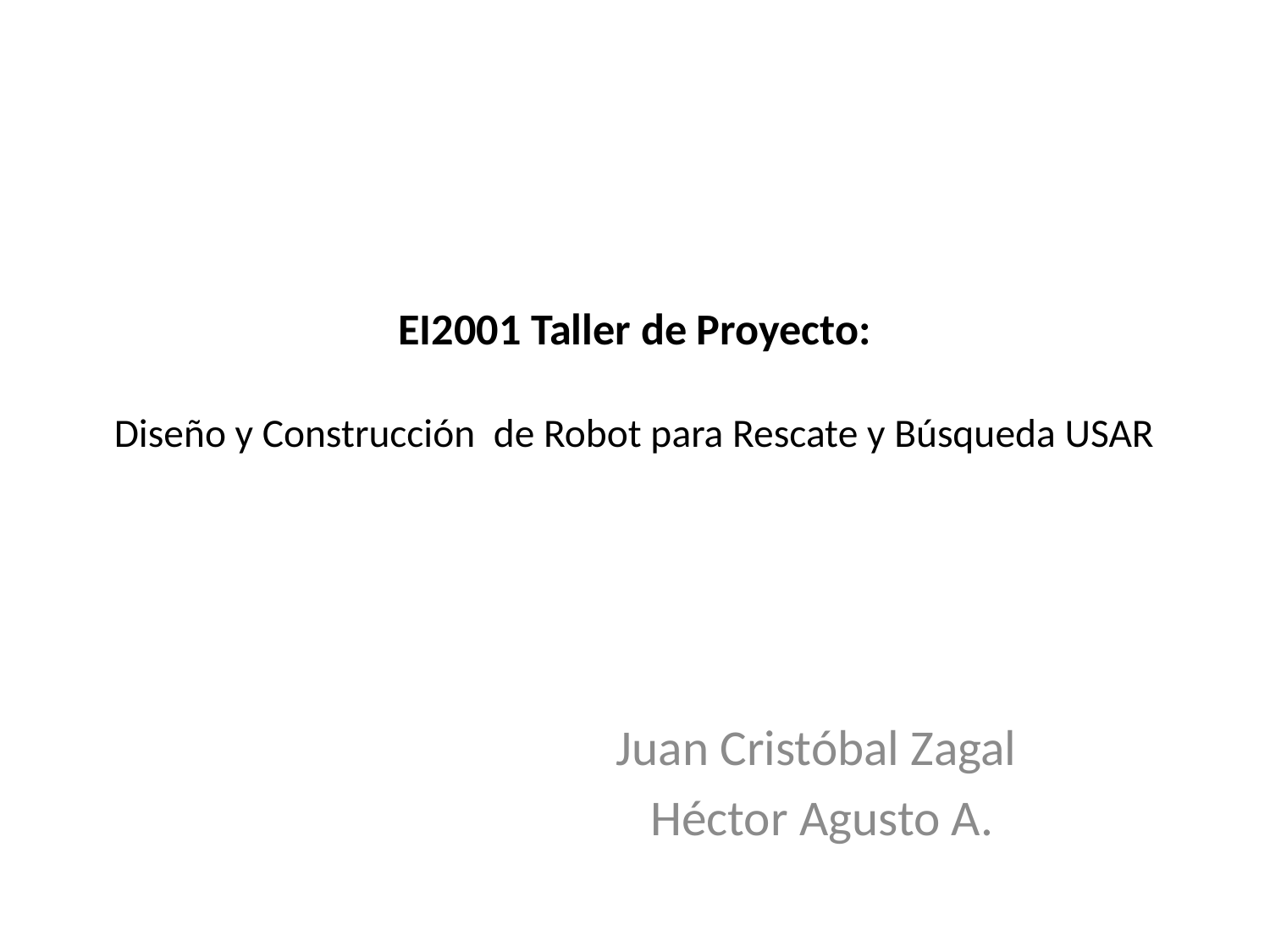

# EI2001 Taller de Proyecto: Diseño y Construcción  de Robot para Rescate y Búsqueda USAR
Juan Cristóbal Zagal
Héctor Agusto A.